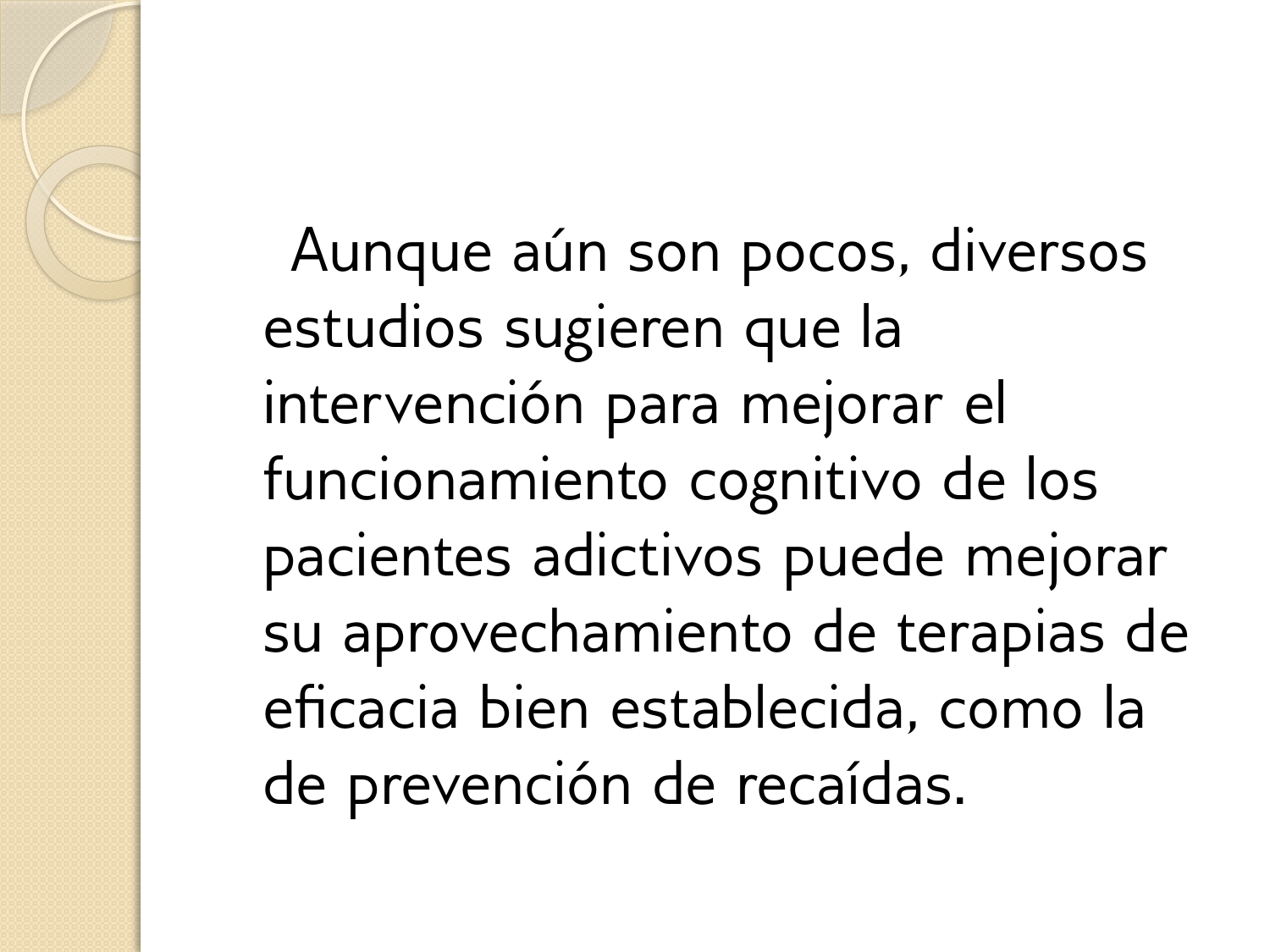

Aunque aún son pocos, diversos estudios sugieren que la intervención para mejorar el funcionamiento cognitivo de los pacientes adictivos puede mejorar su aprovechamiento de terapias de eficacia bien establecida, como la de prevención de recaídas.